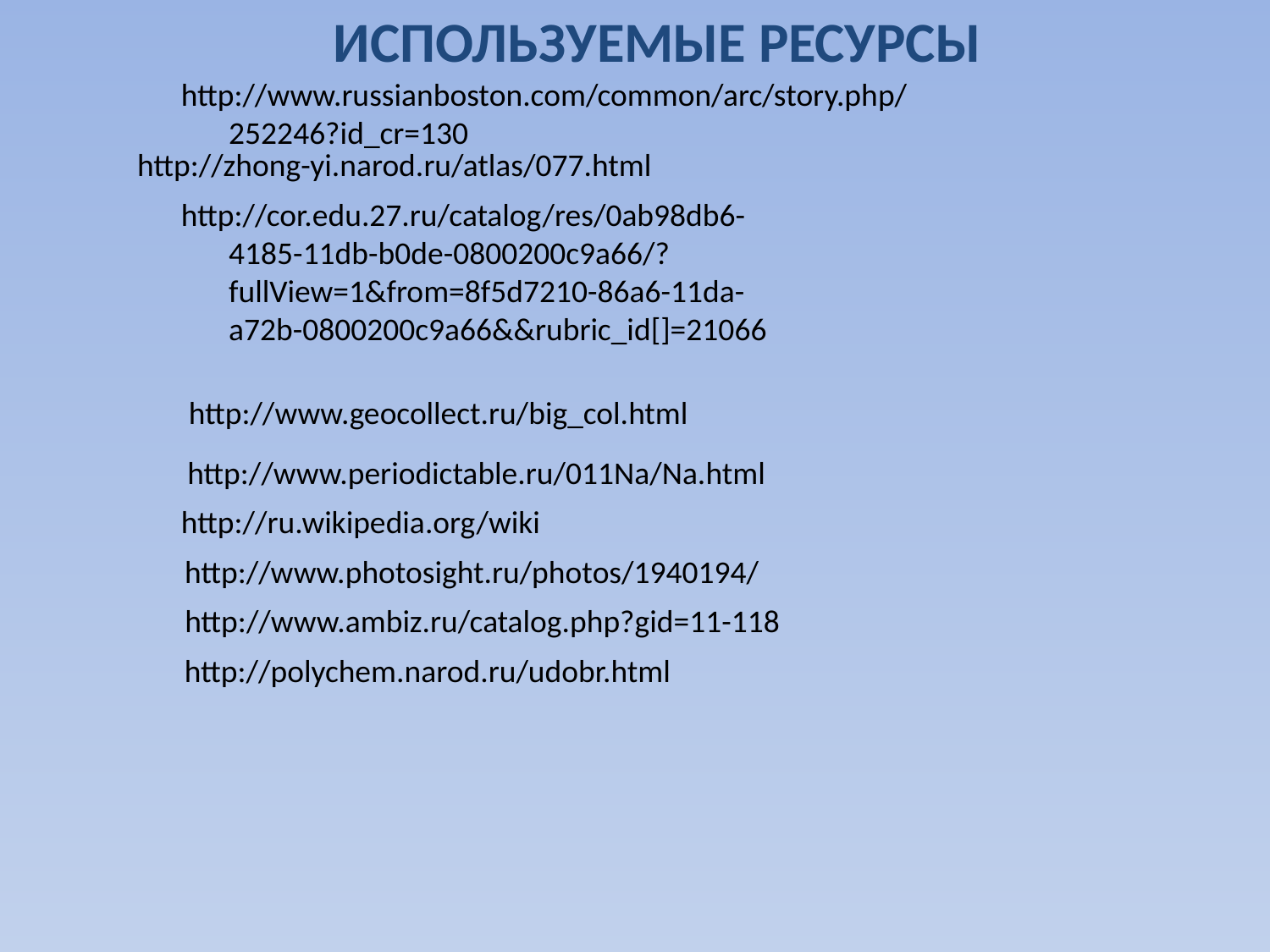

Используемые ресурсы

http://www.russianboston.com/common/arc/story.php/252246?id_cr=130
http://zhong-yi.narod.ru/atlas/077.html
http://cor.edu.27.ru/catalog/res/0ab98db6-4185-11db-b0de-0800200c9a66/?fullView=1&from=8f5d7210-86a6-11da-a72b-0800200c9a66&&rubric_id[]=21066
http://www.geocollect.ru/big_col.html
http://www.periodictable.ru/011Na/Na.html
http://ru.wikipedia.org/wiki
http://www.photosight.ru/photos/1940194/
http://www.ambiz.ru/catalog.php?gid=11-118
http://polychem.narod.ru/udobr.html